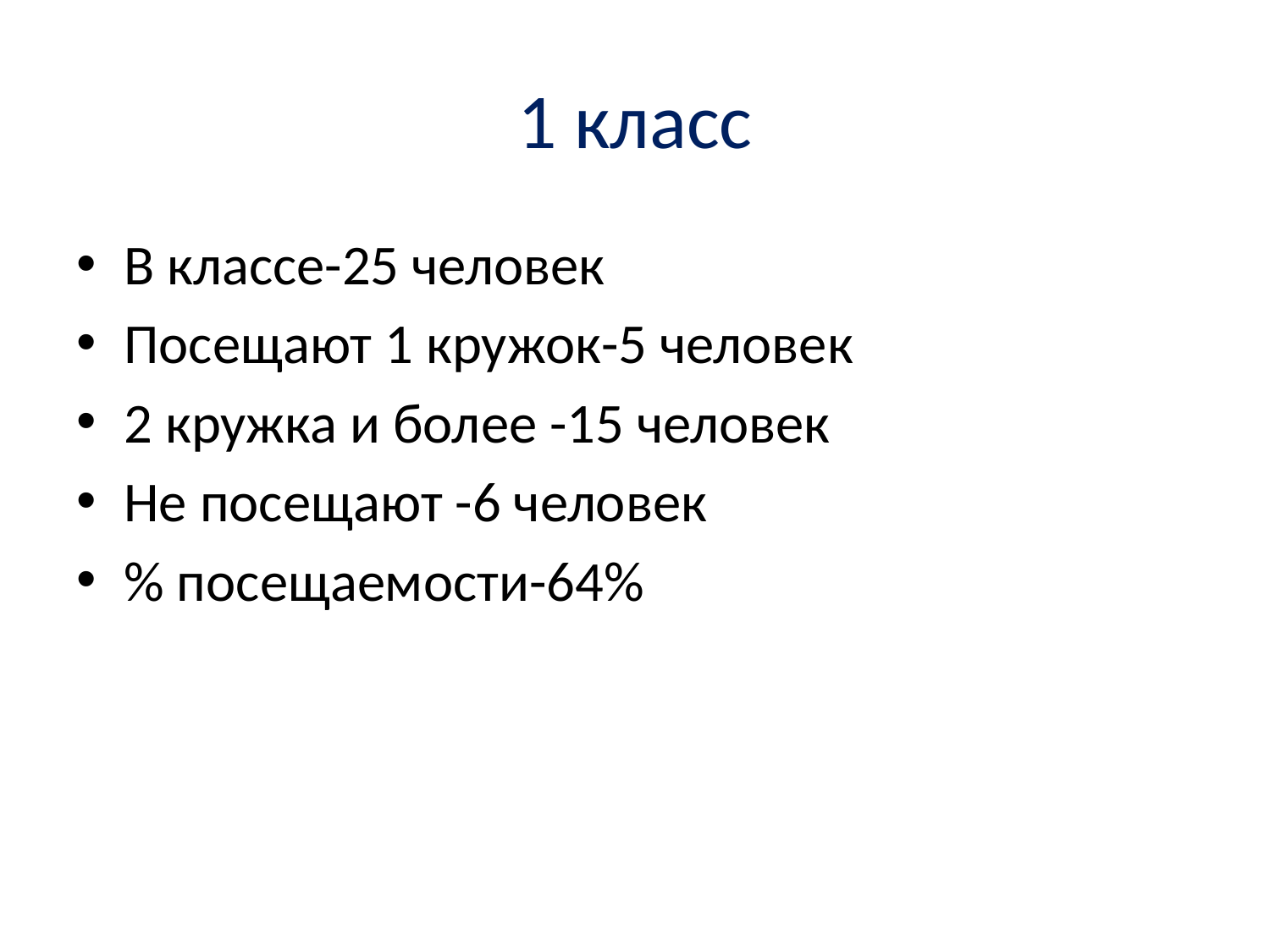

# 1 класс
В классе-25 человек
Посещают 1 кружок-5 человек
2 кружка и более -15 человек
Не посещают -6 человек
% посещаемости-64%